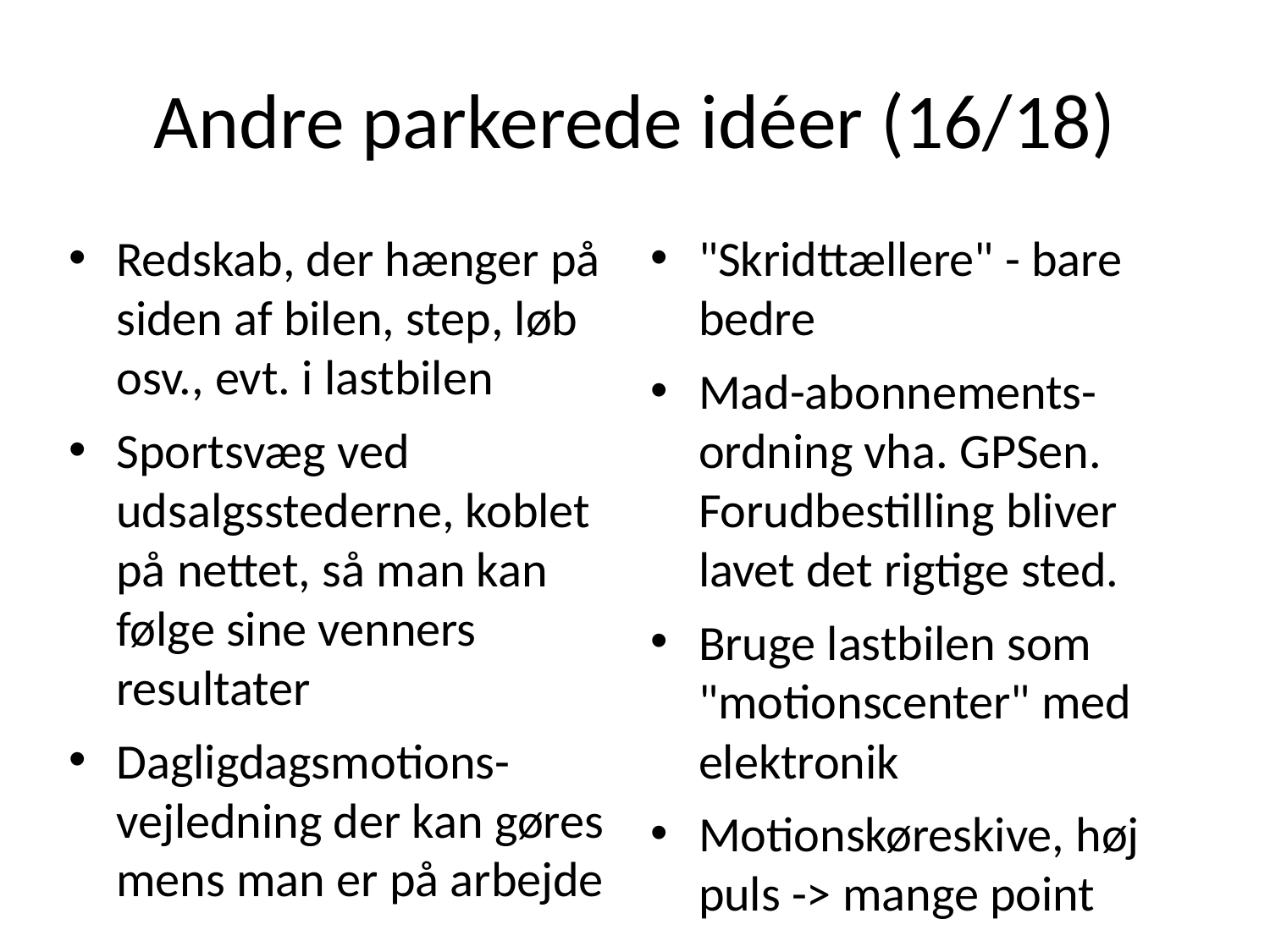

# Andre parkerede idéer (16/18)
Redskab, der hænger på siden af bilen, step, løb osv., evt. i lastbilen
Sportsvæg ved udsalgsstederne, koblet på nettet, så man kan følge sine venners resultater
Dagligdagsmotions-vejledning der kan gøres mens man er på arbejde
"Skridttællere" - bare bedre
Mad-abonnements-ordning vha. GPSen. Forudbestilling bliver lavet det rigtige sted.
Bruge lastbilen som "motionscenter" med elektronik
Motionskøreskive, høj puls -> mange point